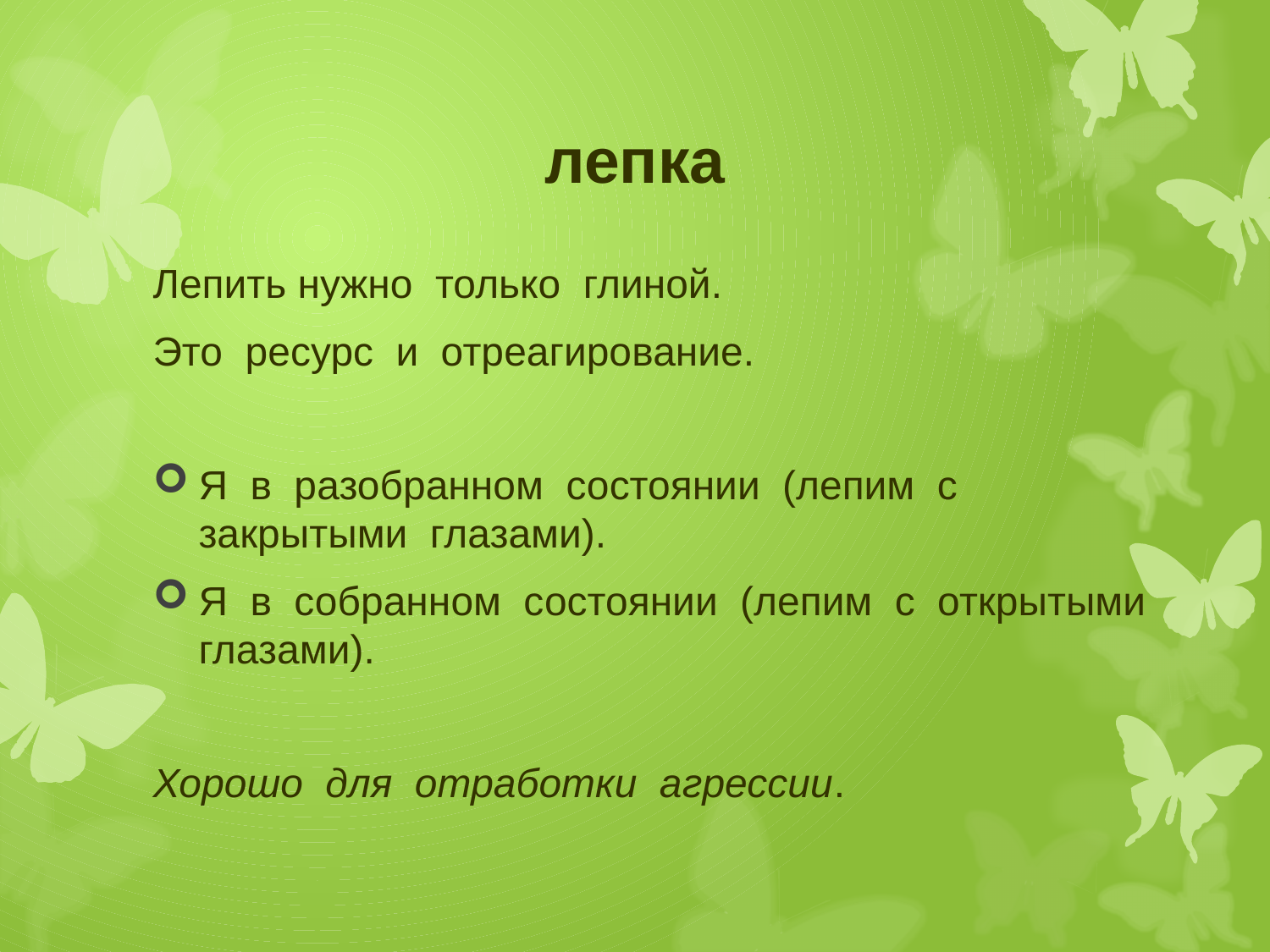

# лепка
Лепить нужно  только  глиной.
Это  ресурс  и  отреагирование.

Я  в  разобранном  состоянии  (лепим  с  закрытыми  глазами).
Я  в  собранном  состоянии  (лепим  с  открытыми  глазами).

Хорошо  для  отработки  агрессии.